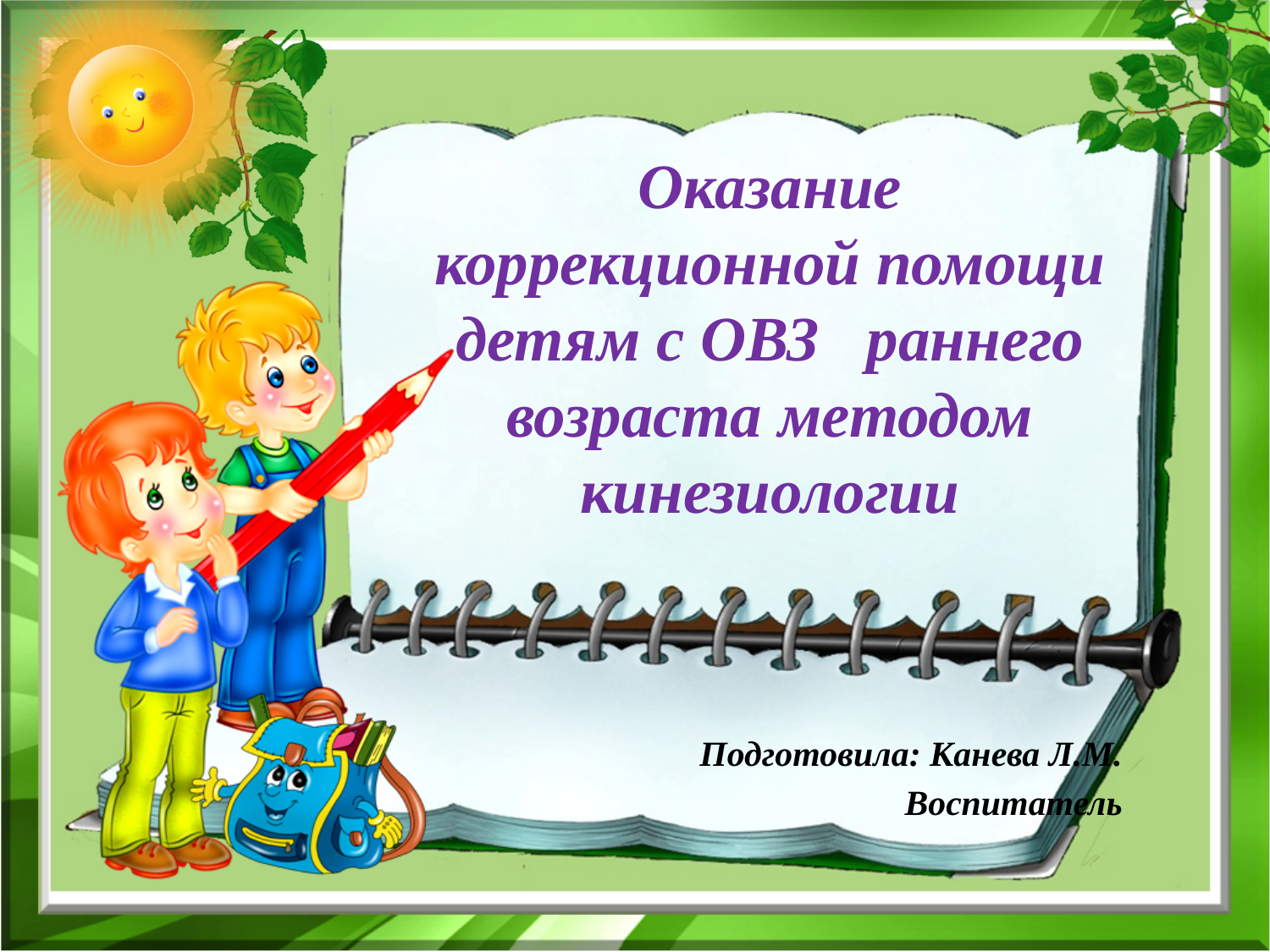

Оказание коррекционной помощи детям с ОВЗ   раннего возраста методом кинезиологии

Подготовила: Канева Л.М.
 Воспитатель